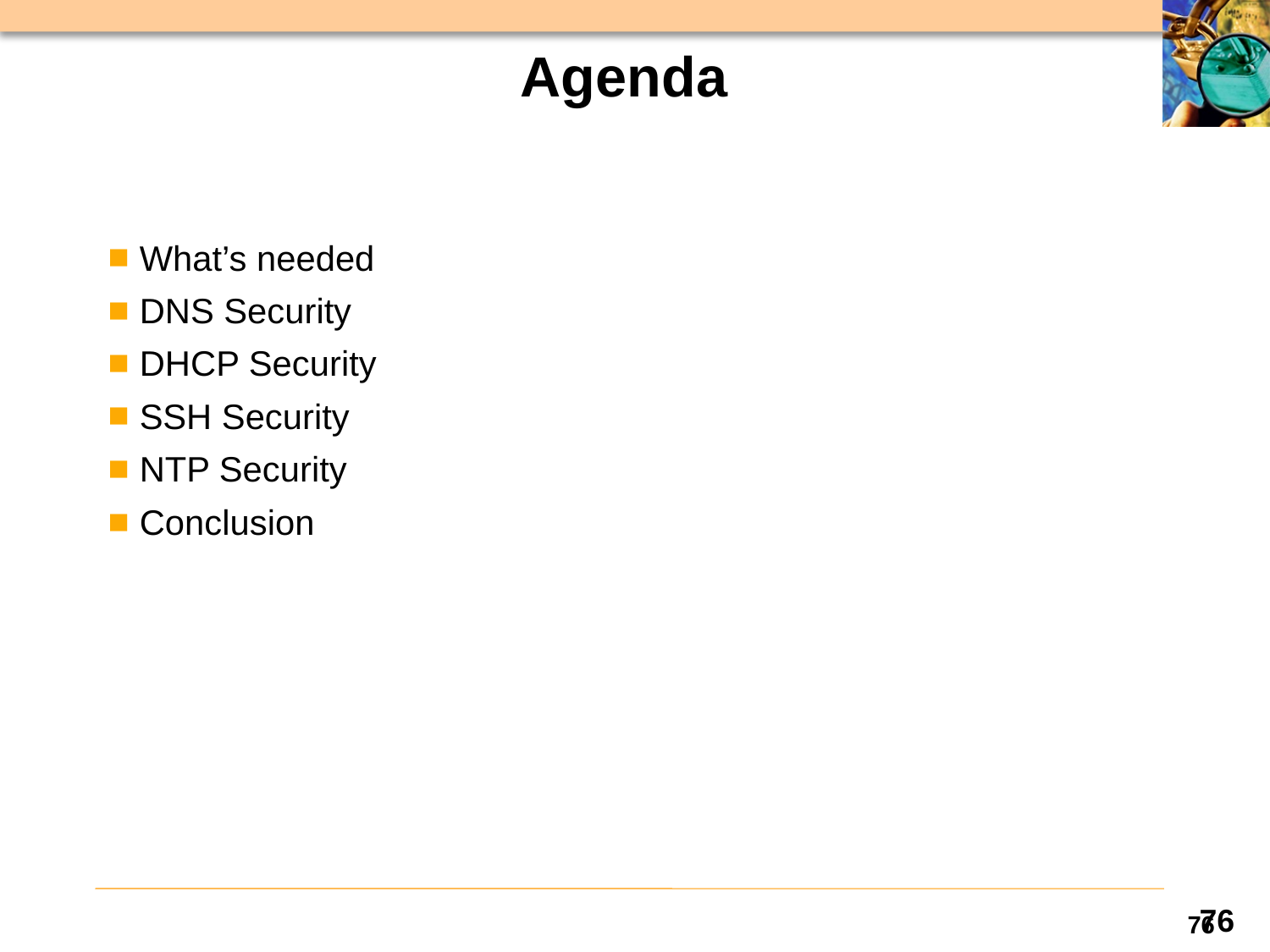

Agenda

What’s needed
DNS Security
DHCP Security
SSH Security
NTP Security
Conclusion
76